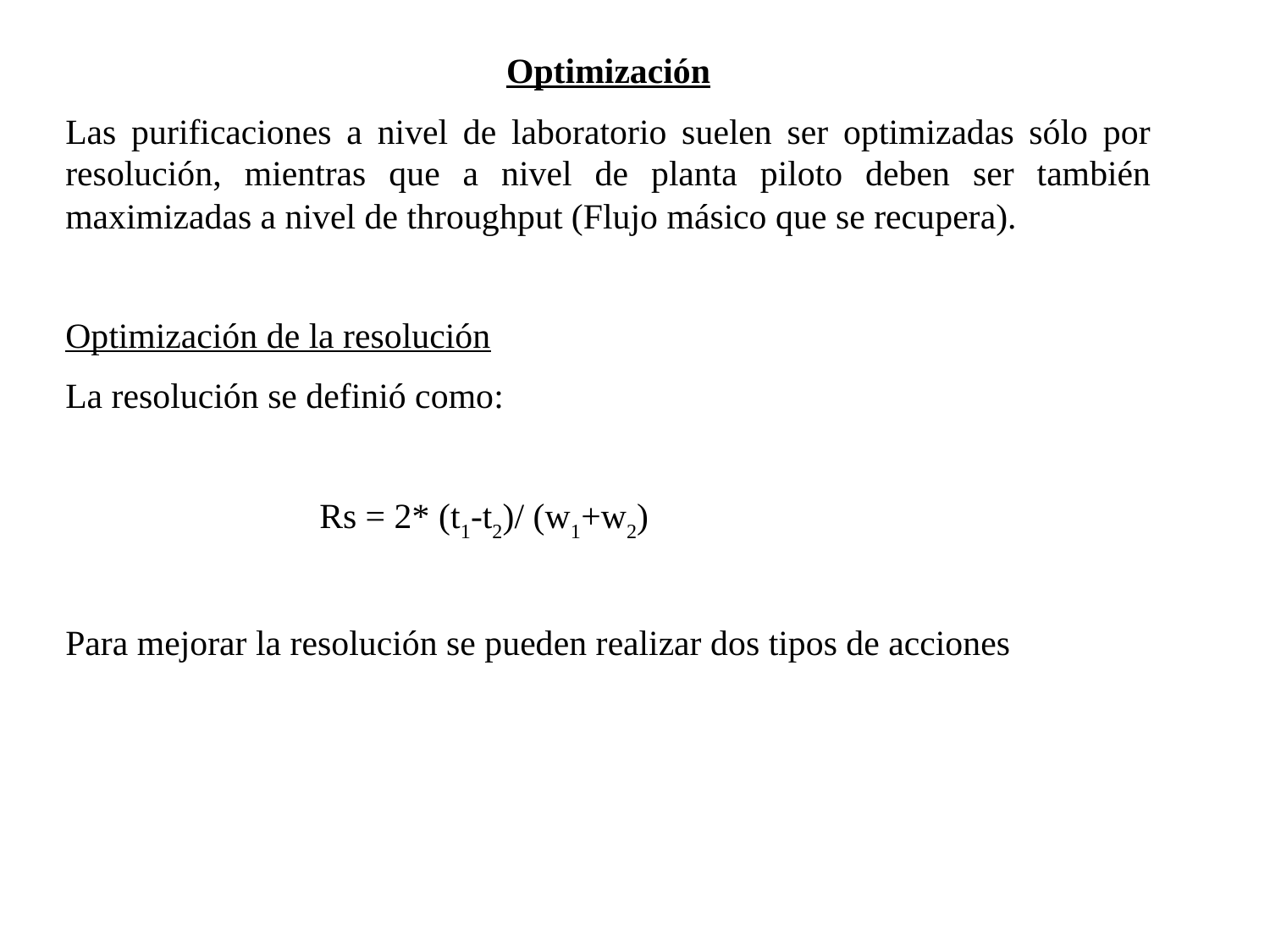

Optimización
Las purificaciones a nivel de laboratorio suelen ser optimizadas sólo por resolución, mientras que a nivel de planta piloto deben ser también maximizadas a nivel de throughput (Flujo másico que se recupera).

Optimización de la resolución
La resolución se definió como:

		Rs = 2* (t1-t2)/ (w1+w2)

Para mejorar la resolución se pueden realizar dos tipos de acciones